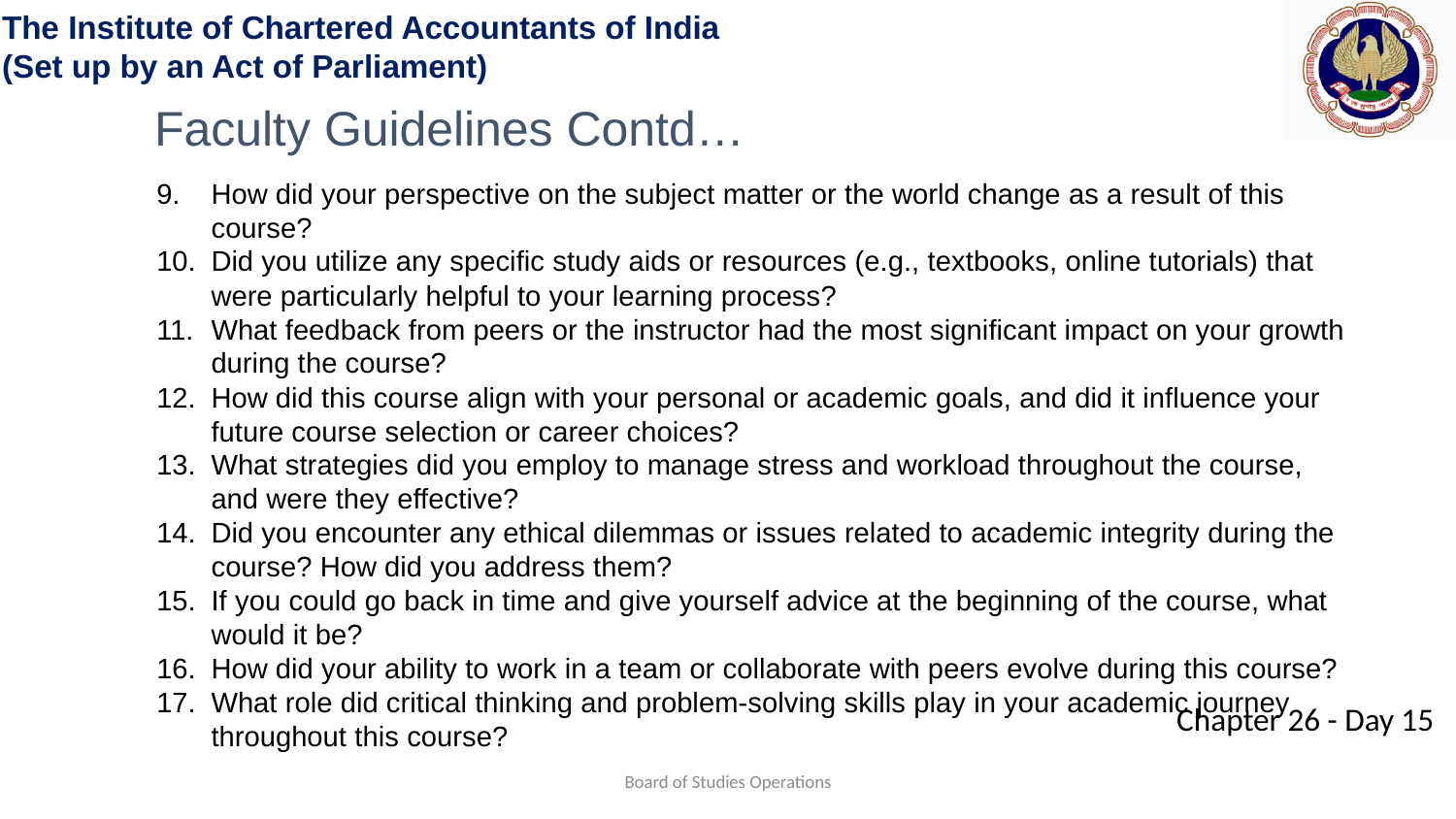

Faculty Guidelines Contd…
How did your perspective on the subject matter or the world change as a result of this course?
Did you utilize any specific study aids or resources (e.g., textbooks, online tutorials) that were particularly helpful to your learning process?
What feedback from peers or the instructor had the most significant impact on your growth during the course?
How did this course align with your personal or academic goals, and did it influence your future course selection or career choices?
What strategies did you employ to manage stress and workload throughout the course, and were they effective?
Did you encounter any ethical dilemmas or issues related to academic integrity during the course? How did you address them?
If you could go back in time and give yourself advice at the beginning of the course, what would it be?
How did your ability to work in a team or collaborate with peers evolve during this course?
What role did critical thinking and problem-solving skills play in your academic journey throughout this course?
Board of Studies Operations